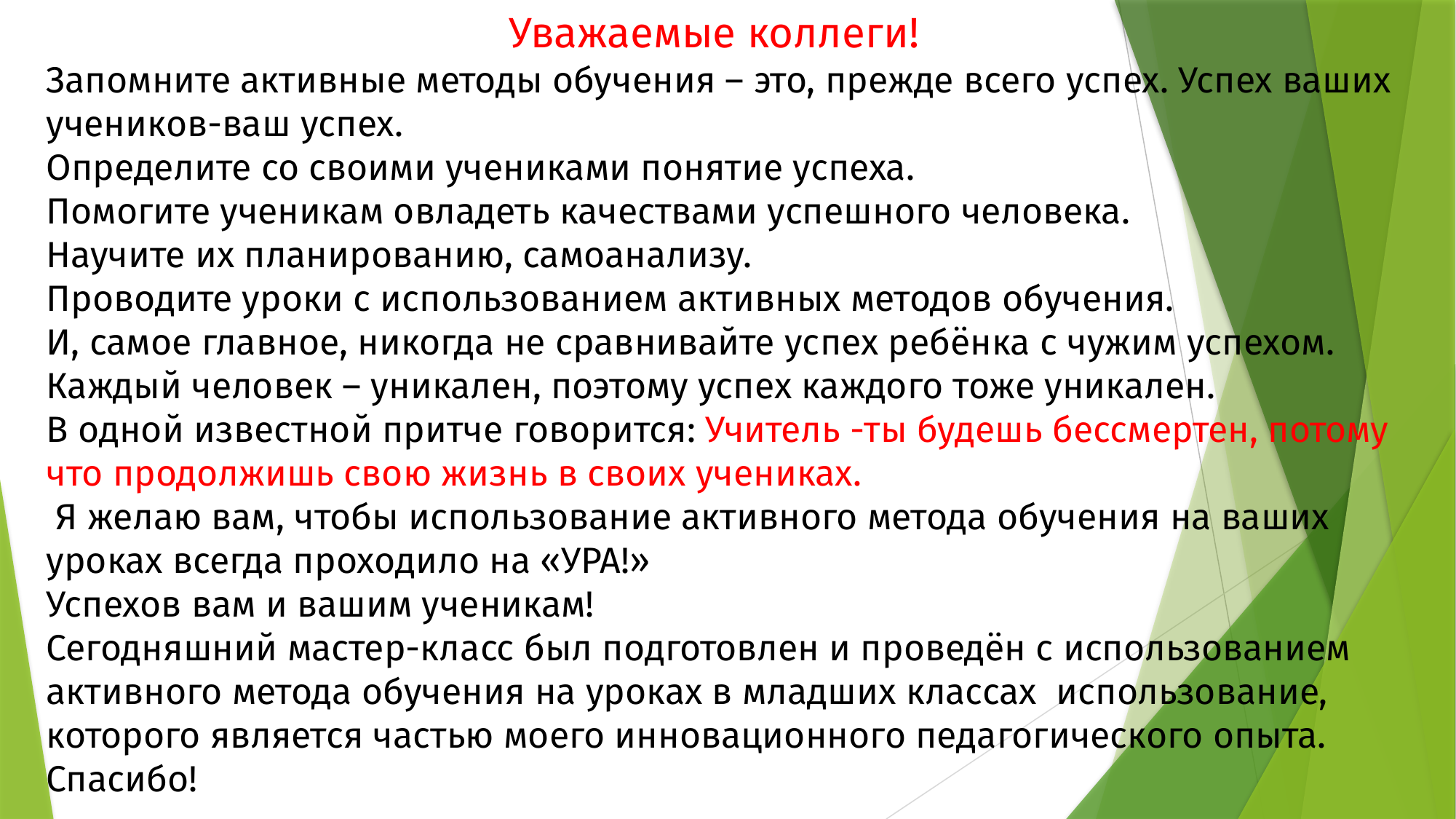

Уважаемые коллеги!
Запомните активные методы обучения – это, прежде всего успех. Успех ваших учеников-ваш успех.
Определите со своими учениками понятие успеха.
Помогите ученикам овладеть качествами успешного человека.
Научите их планированию, самоанализу.
Проводите уроки с использованием активных методов обучения.
И, самое главное, никогда не сравнивайте успех ребёнка с чужим успехом. Каждый человек – уникален, поэтому успех каждого тоже уникален.
В одной известной притче говорится: Учитель -ты будешь бессмертен, потому что продолжишь свою жизнь в своих учениках.
 Я желаю вам, чтобы использование активного метода обучения на ваших уроках всегда проходило на «УРА!»
Успехов вам и вашим ученикам!
Сегодняшний мастер-класс был подготовлен и проведён с использованием активного метода обучения на уроках в младших классах  использование, которого является частью моего инновационного педагогического опыта.
Спасибо!